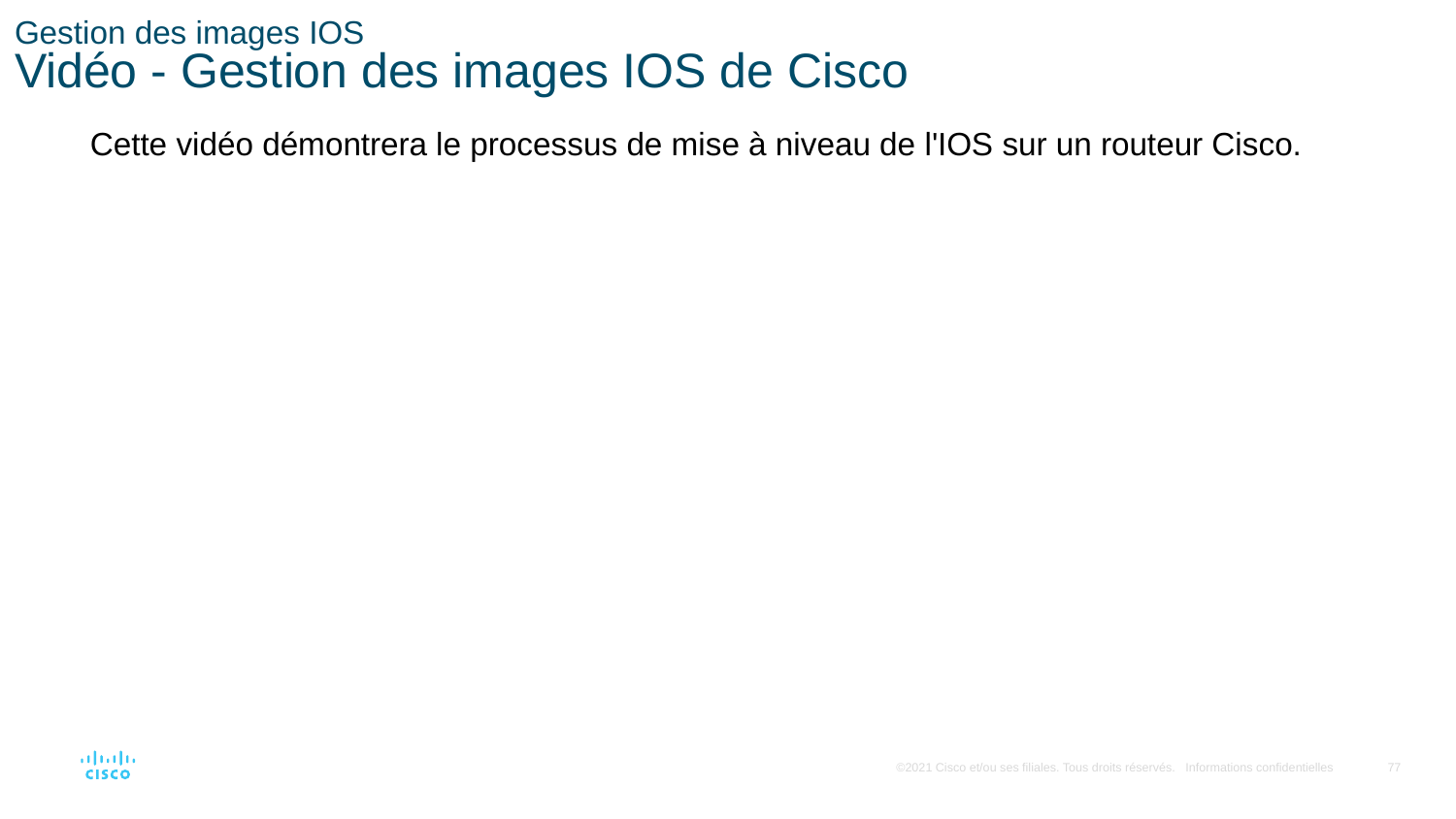

# Gestion des images IOS Vidéo - Gestion des images IOS de Cisco
Cette vidéo démontrera le processus de mise à niveau de l'IOS sur un routeur Cisco.